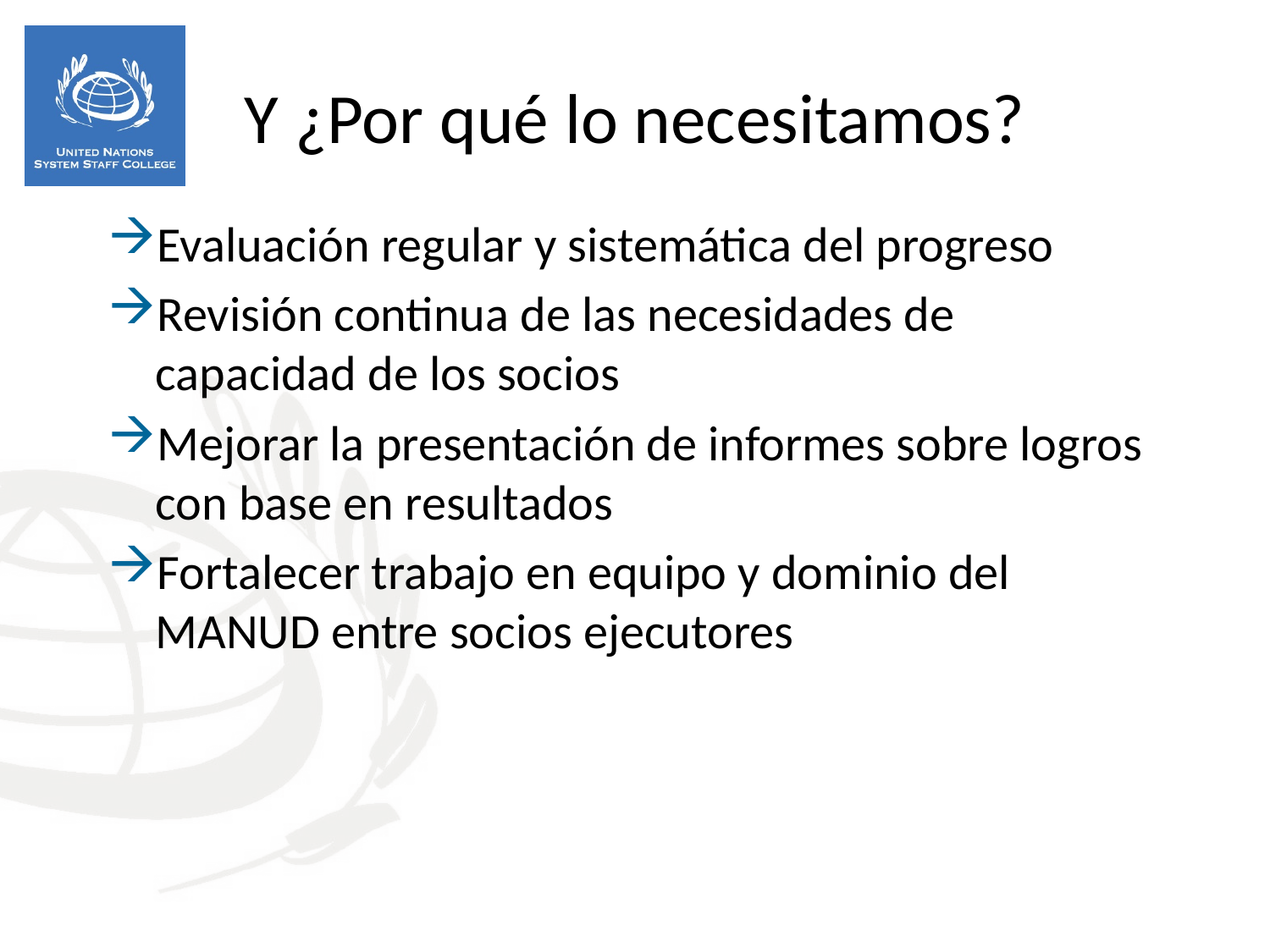

Y ¿Por qué lo necesitamos?
Evaluación regular y sistemática del progreso
Revisión continua de las necesidades de capacidad de los socios
Mejorar la presentación de informes sobre logros con base en resultados
Fortalecer trabajo en equipo y dominio del MANUD entre socios ejecutores